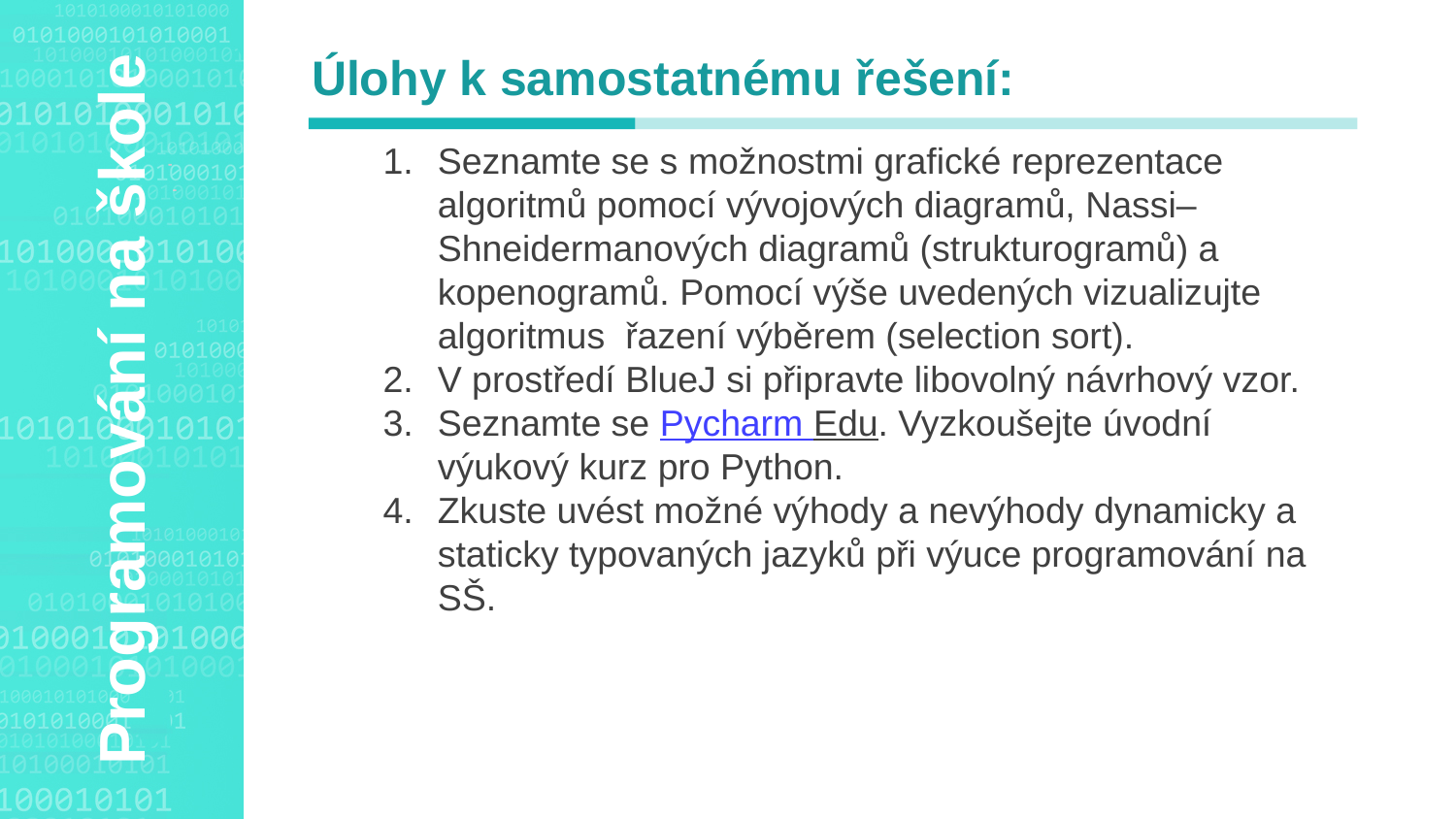

Úlohy k samostatnému řešení:
Seznamte se s možnostmi grafické reprezentace algoritmů pomocí vývojových diagramů, Nassi–Shneidermanových diagramů (strukturogramů) a kopenogramů. Pomocí výše uvedených vizualizujte algoritmus  řazení výběrem (selection sort).
V prostředí BlueJ si připravte libovolný návrhový vzor.
Seznamte se Pycharm Edu. Vyzkoušejte úvodní výukový kurz pro Python.
Zkuste uvést možné výhody a nevýhody dynamicky a staticky typovaných jazyků při výuce programování na SŠ.

Agenda Style

Programování na škole